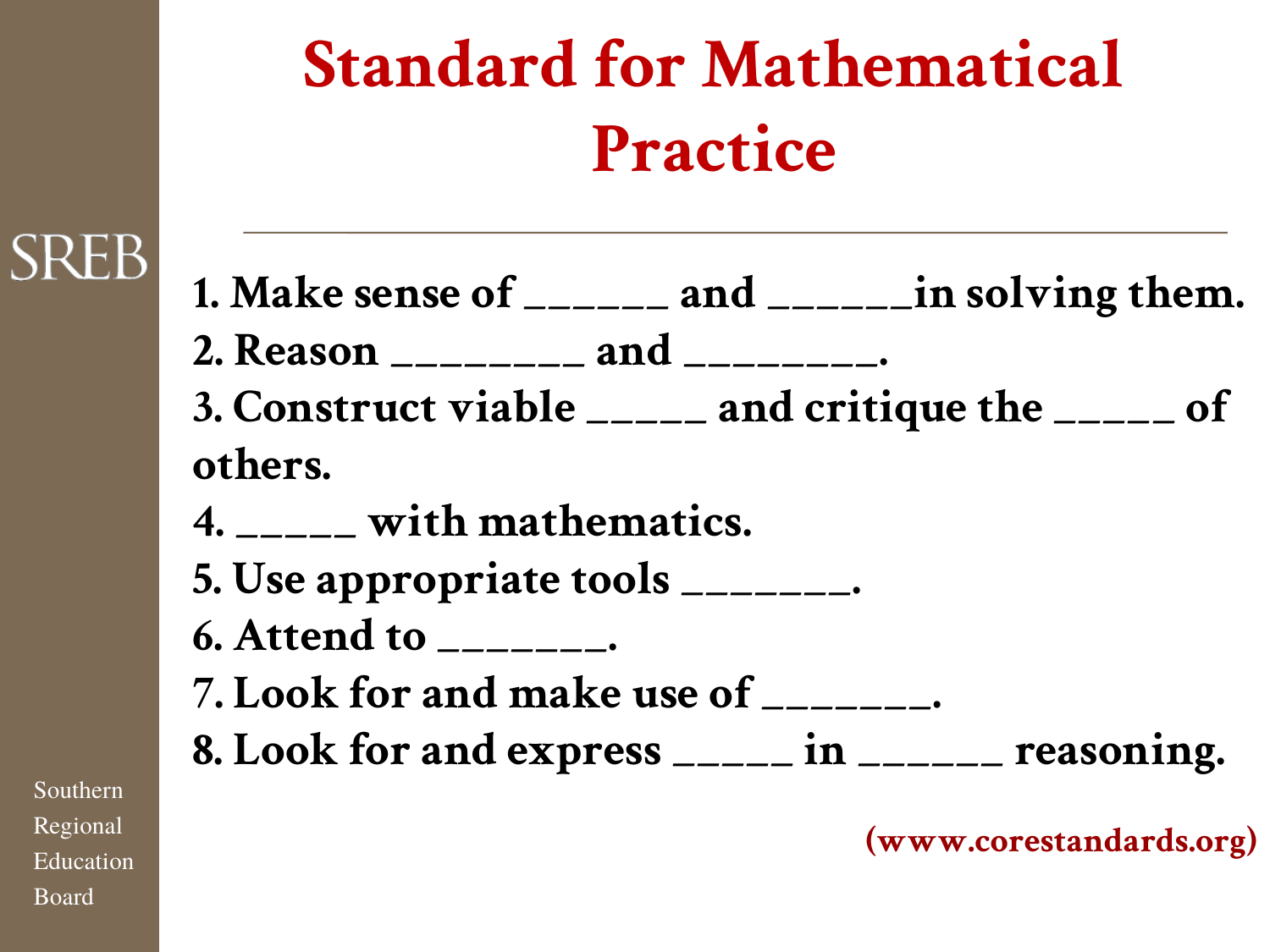

# Standard for Mathematical Practice
1. Make sense of ______ and ______in solving them.
2. Reason ________ and ________.
3. Construct viable _____ and critique the _____ of others.
4. _____ with mathematics.
5. Use appropriate tools _______.
6. Attend to _______.
7. Look for and make use of _______.
8. Look for and express _____ in ______ reasoning.

 (www.corestandards.org)